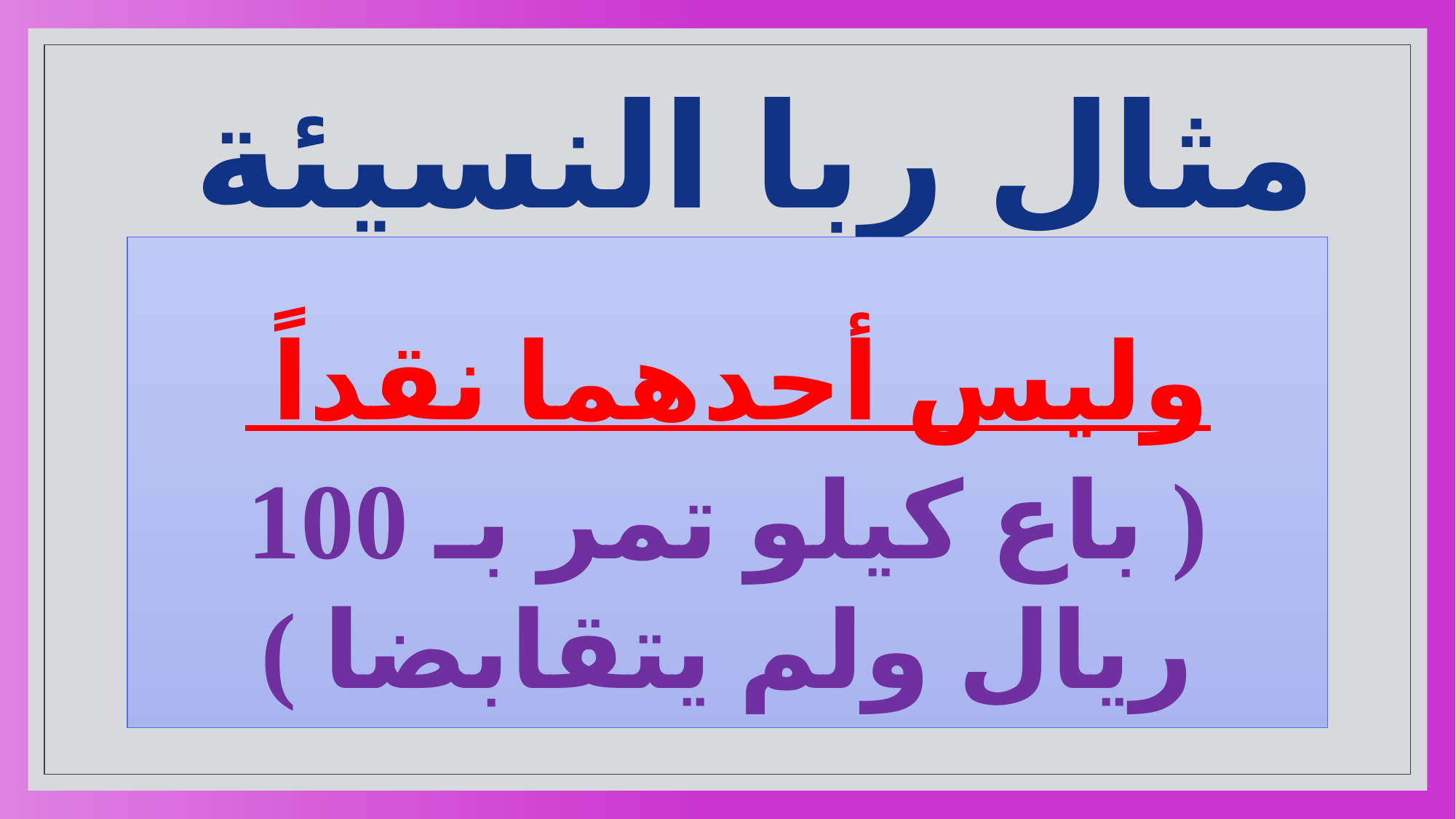

# مثال ربا النسيئة

وليس أحدهما نقداً
( باع كيلو تمر بـ 100 ريال ولم يتقابضا )